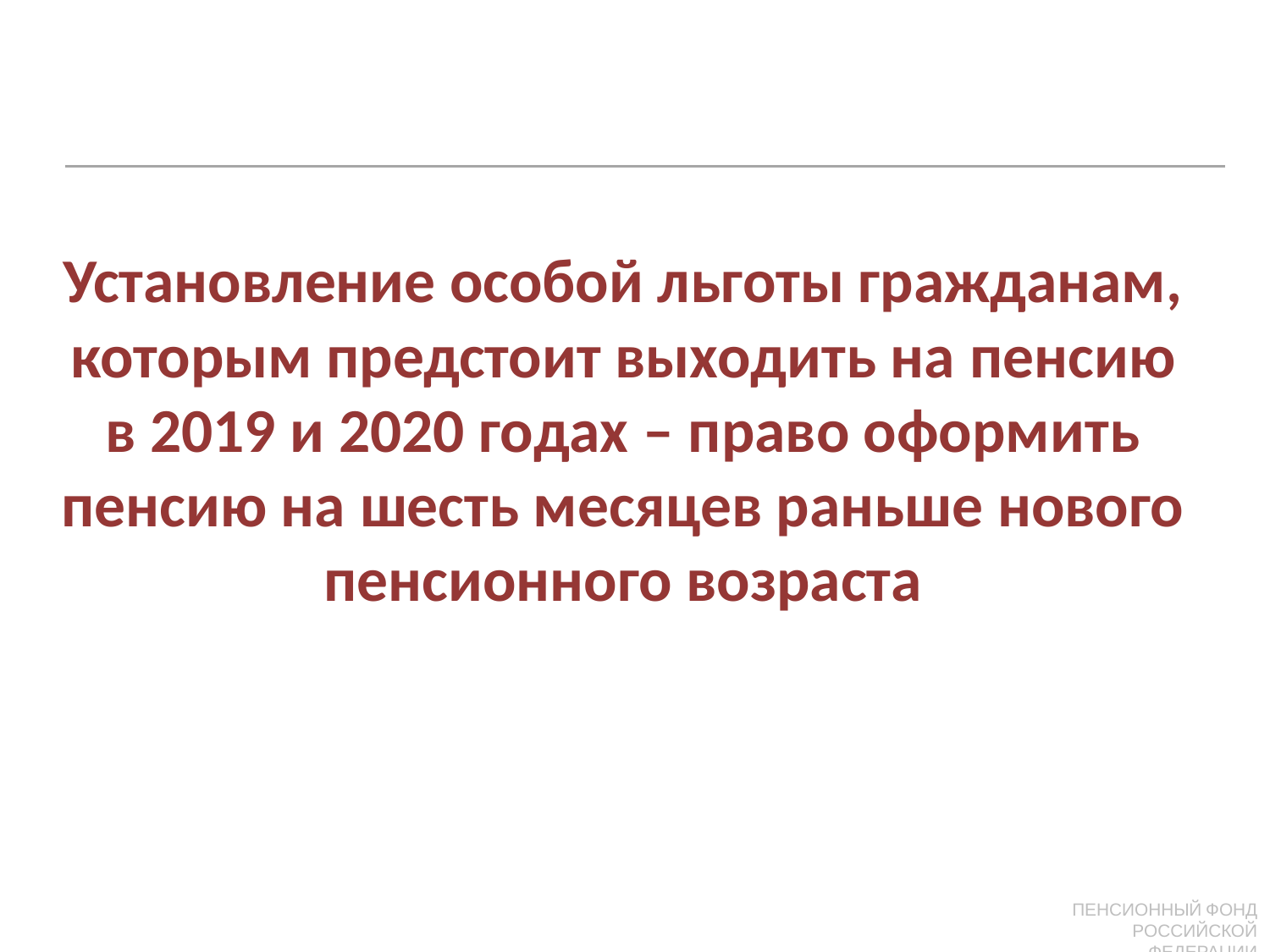

Установление особой льготы гражданам, которым предстоит выходить на пенсию в 2019 и 2020 годах – право оформить пенсию на шесть месяцев раньше нового пенсионного возраста